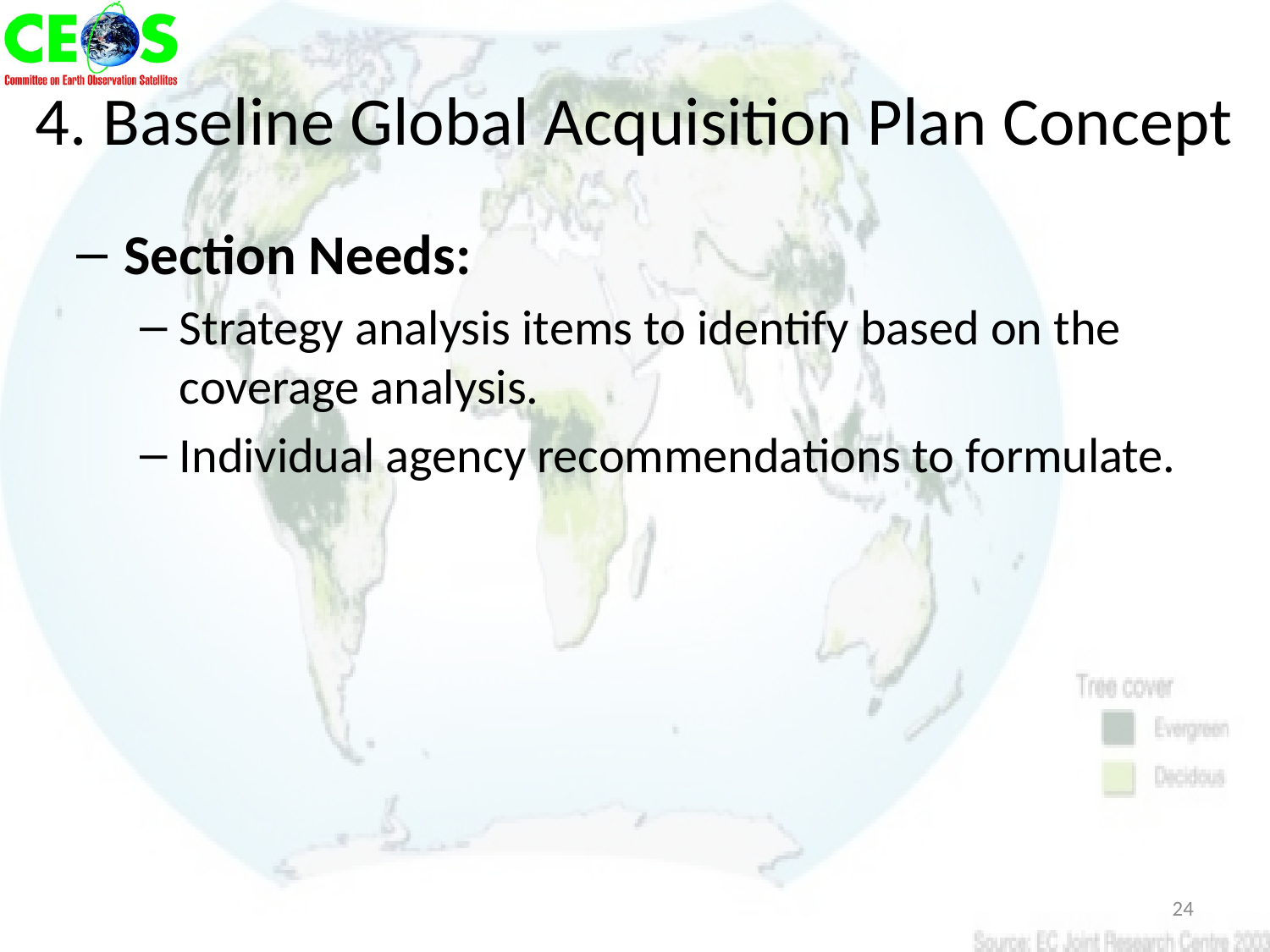

# 4. Baseline Global Acquisition Plan Concept
Section Needs:
Strategy analysis items to identify based on the coverage analysis.
Individual agency recommendations to formulate.
24